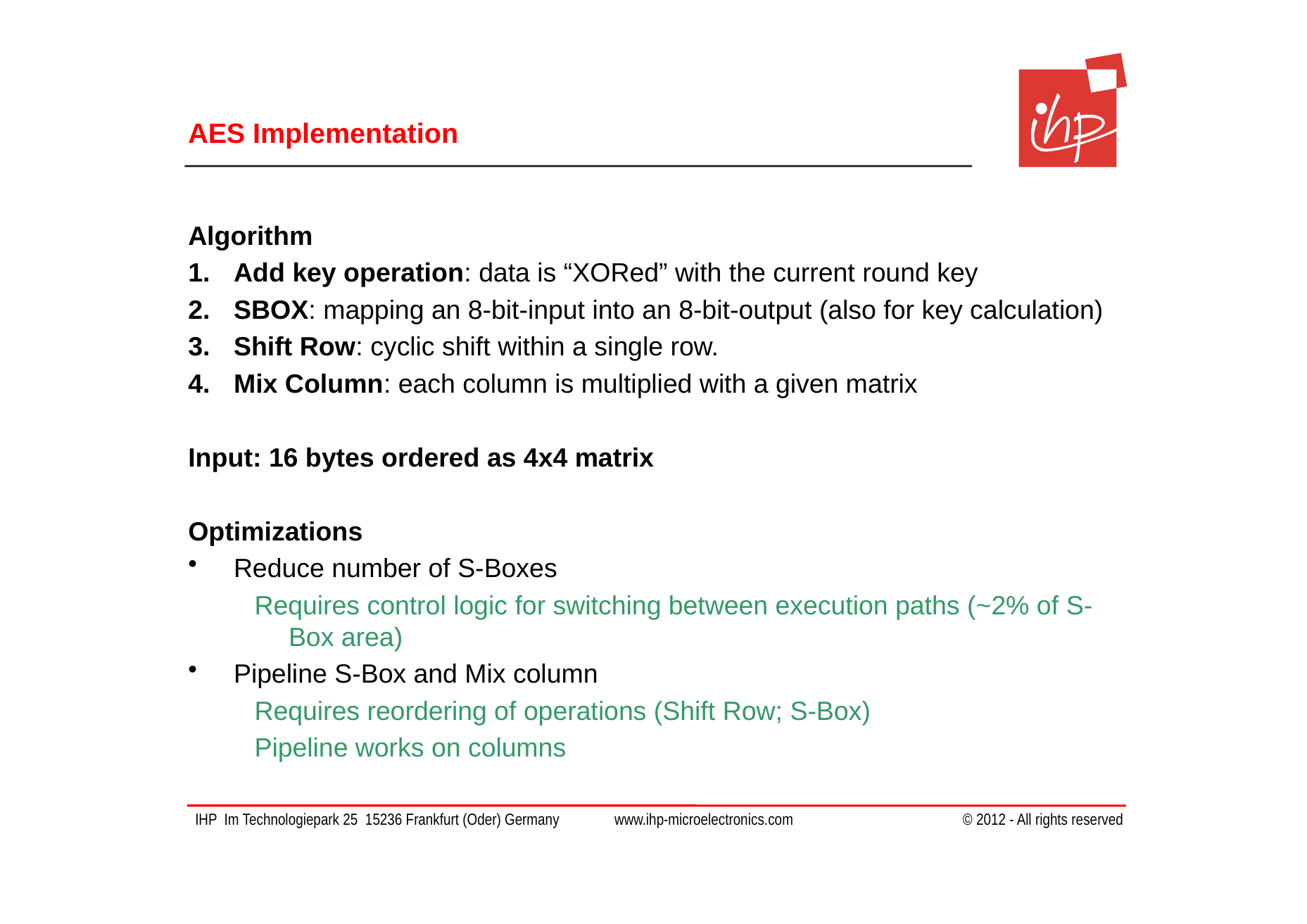

# AES Implementation
Algorithm
Add key operation: data is “XORed” with the current round key
SBOX: mapping an 8-bit-input into an 8-bit-output (also for key calculation)
Shift Row: cyclic shift within a single row.
Mix Column: each column is multiplied with a given matrix

Input: 16 bytes ordered as 4x4 matrix

Optimizations
Reduce number of S-Boxes
Requires control logic for switching between execution paths (~2% of S-Box area)
Pipeline S-Box and Mix column
Requires reordering of operations (Shift Row; S-Box)
Pipeline works on columns